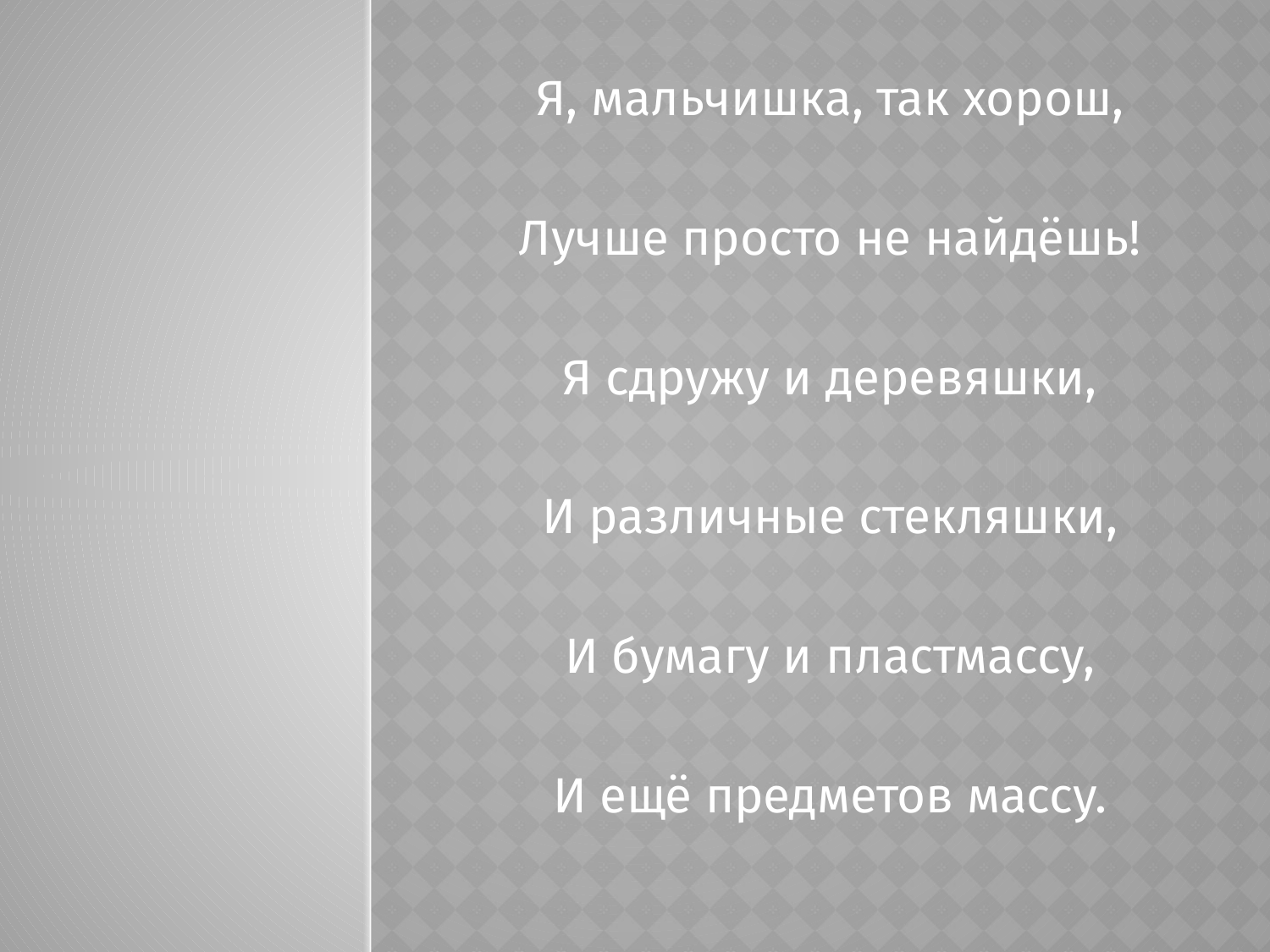

Я, мальчишка, так хорош,

Лучше просто не найдёшь!

Я сдружу и деревяшки,

И различные стекляшки,

И бумагу и пластмассу,

И ещё предметов массу.